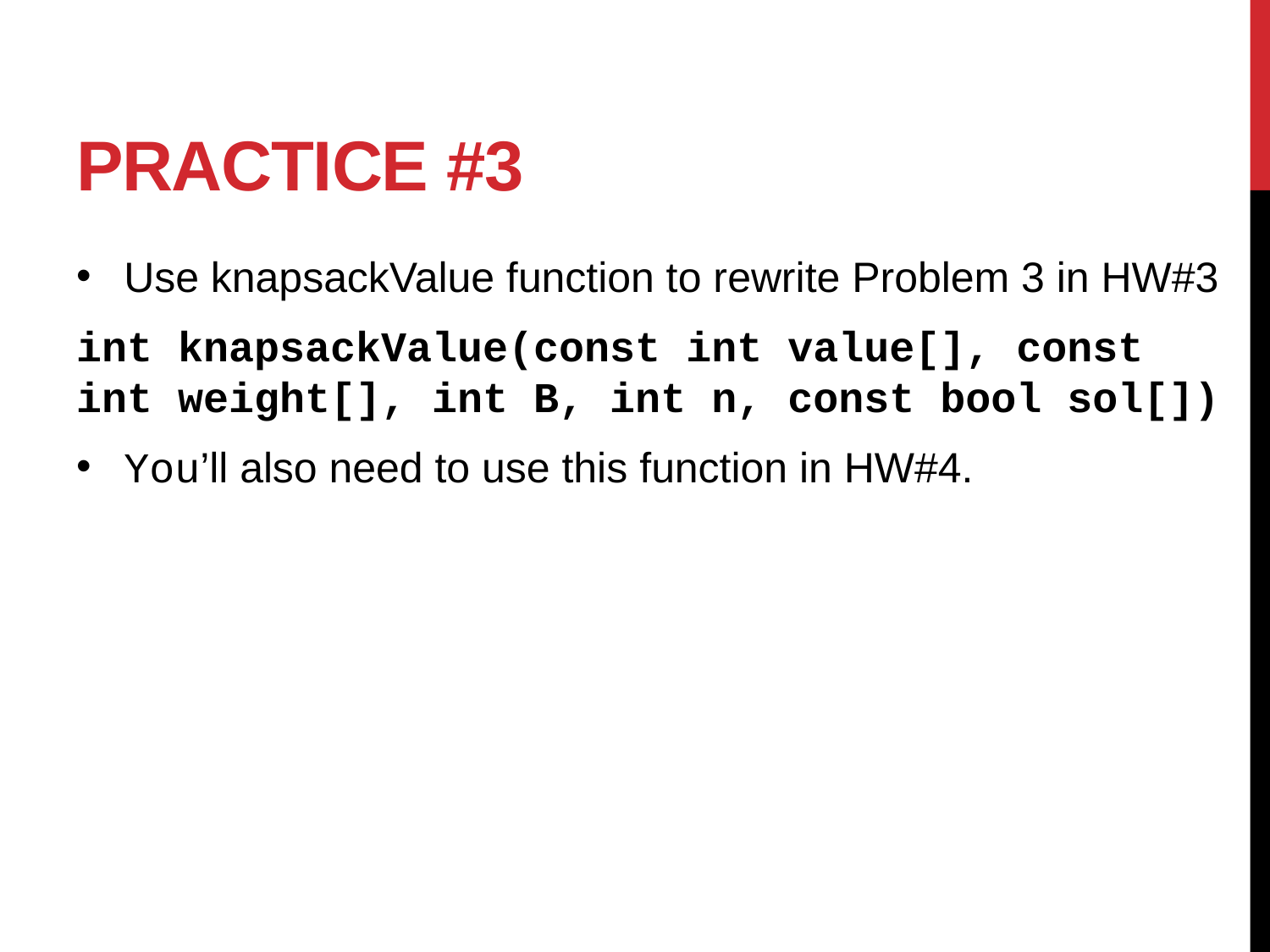

# Practice #3
Use knapsackValue function to rewrite Problem 3 in HW#3
int knapsackValue(const int value[], const int weight[], int B, int n, const bool sol[])
You’ll also need to use this function in HW#4.